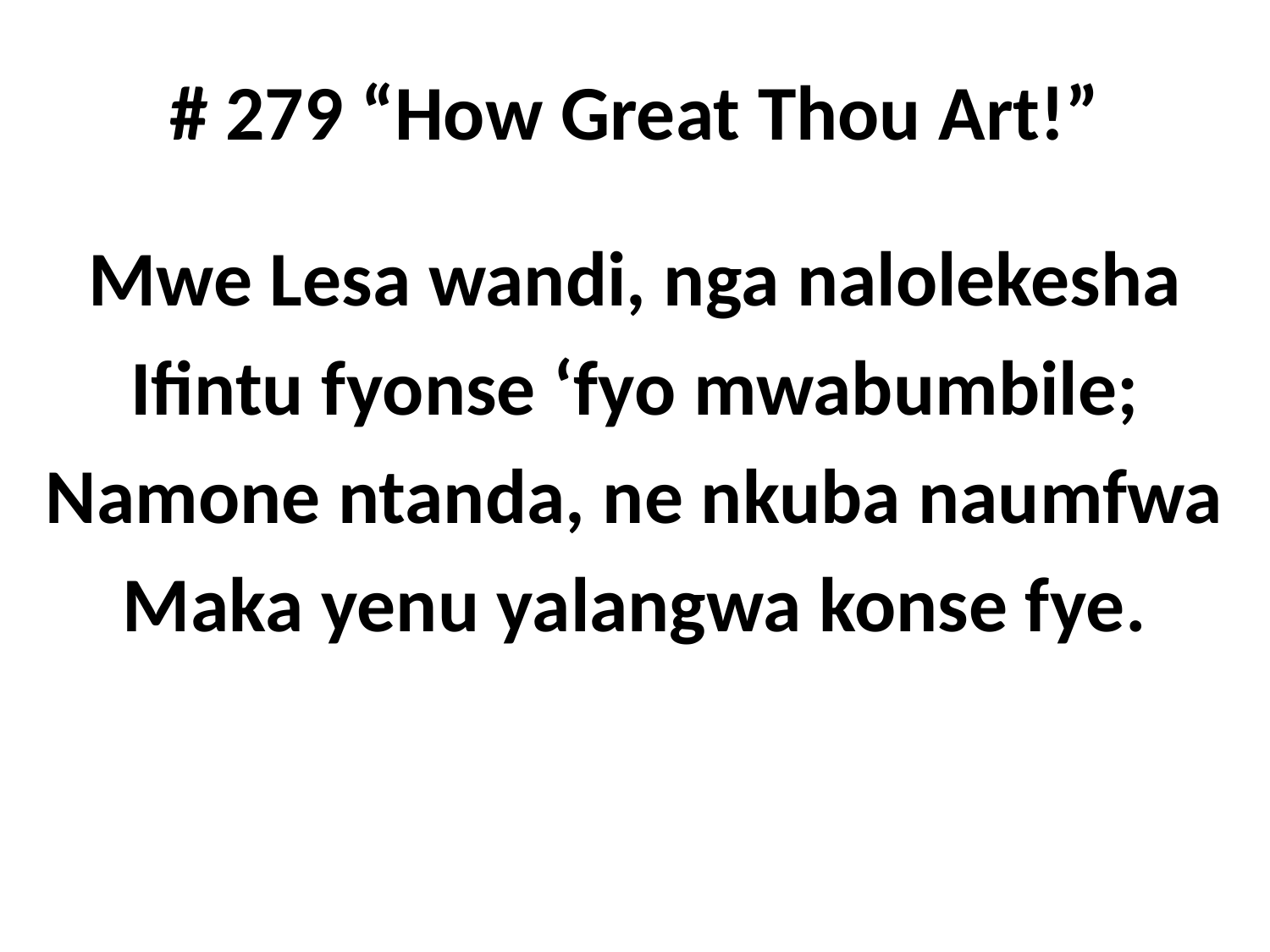

# # 279 “How Great Thou Art!”
Mwe Lesa wandi, nga nalolekesha
Ifintu fyonse ‘fyo mwabumbile;
Namone ntanda, ne nkuba naumfwa
Maka yenu yalangwa konse fye.